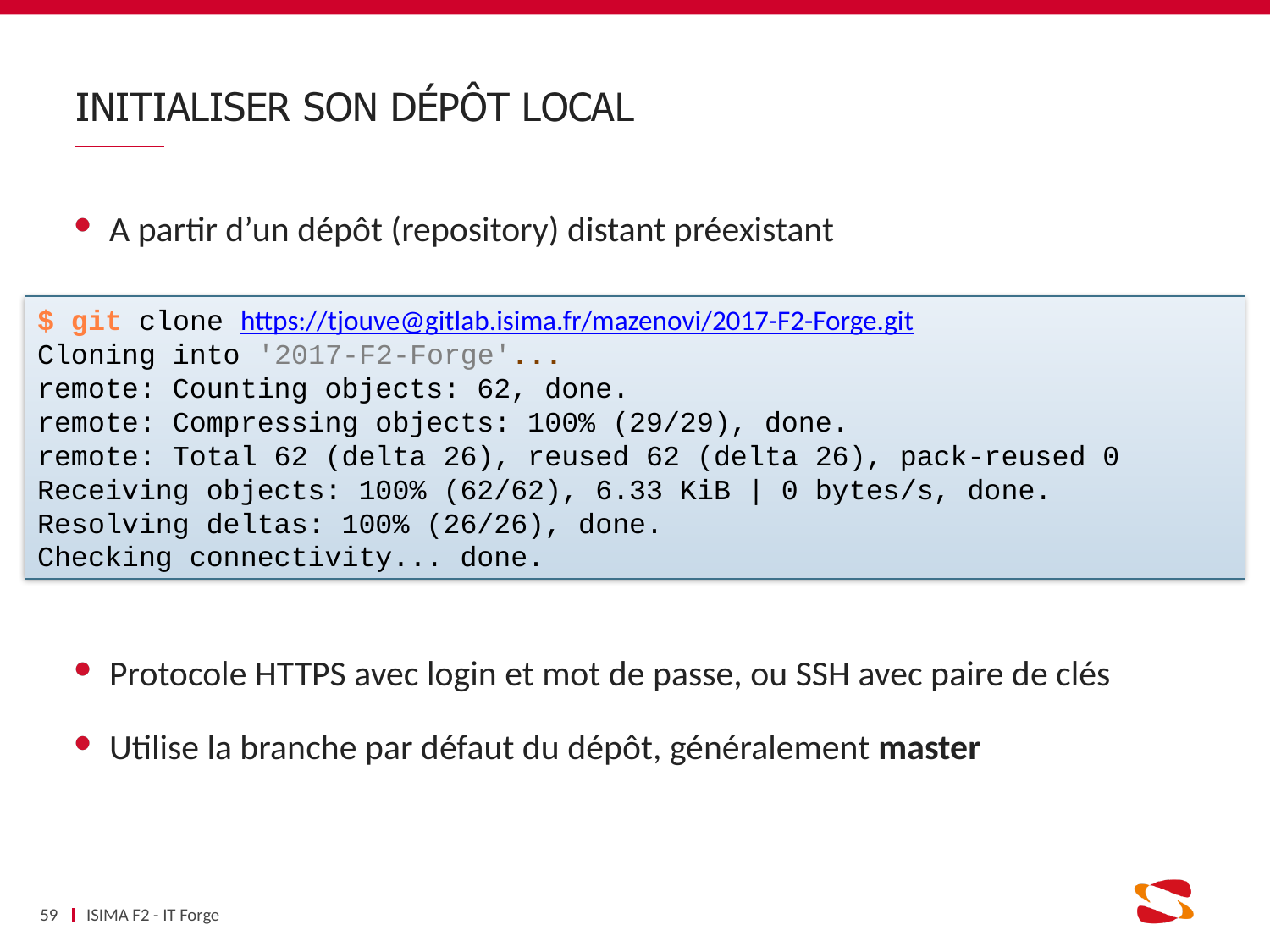

# Initialiser son dépôt local
A partir d’un dépôt (repository) distant préexistant

Protocole HTTPS avec login et mot de passe, ou SSH avec paire de clés
Utilise la branche par défaut du dépôt, généralement master
$ git clone https://tjouve@gitlab.isima.fr/mazenovi/2017-F2-Forge.git
Cloning into '2017-F2-Forge'...
remote: Counting objects: 62, done.
remote: Compressing objects: 100% (29/29), done.
remote: Total 62 (delta 26), reused 62 (delta 26), pack-reused 0
Receiving objects: 100% (62/62), 6.33 KiB | 0 bytes/s, done.
Resolving deltas: 100% (26/26), done.
Checking connectivity... done.
59
ISIMA F2 - IT Forge